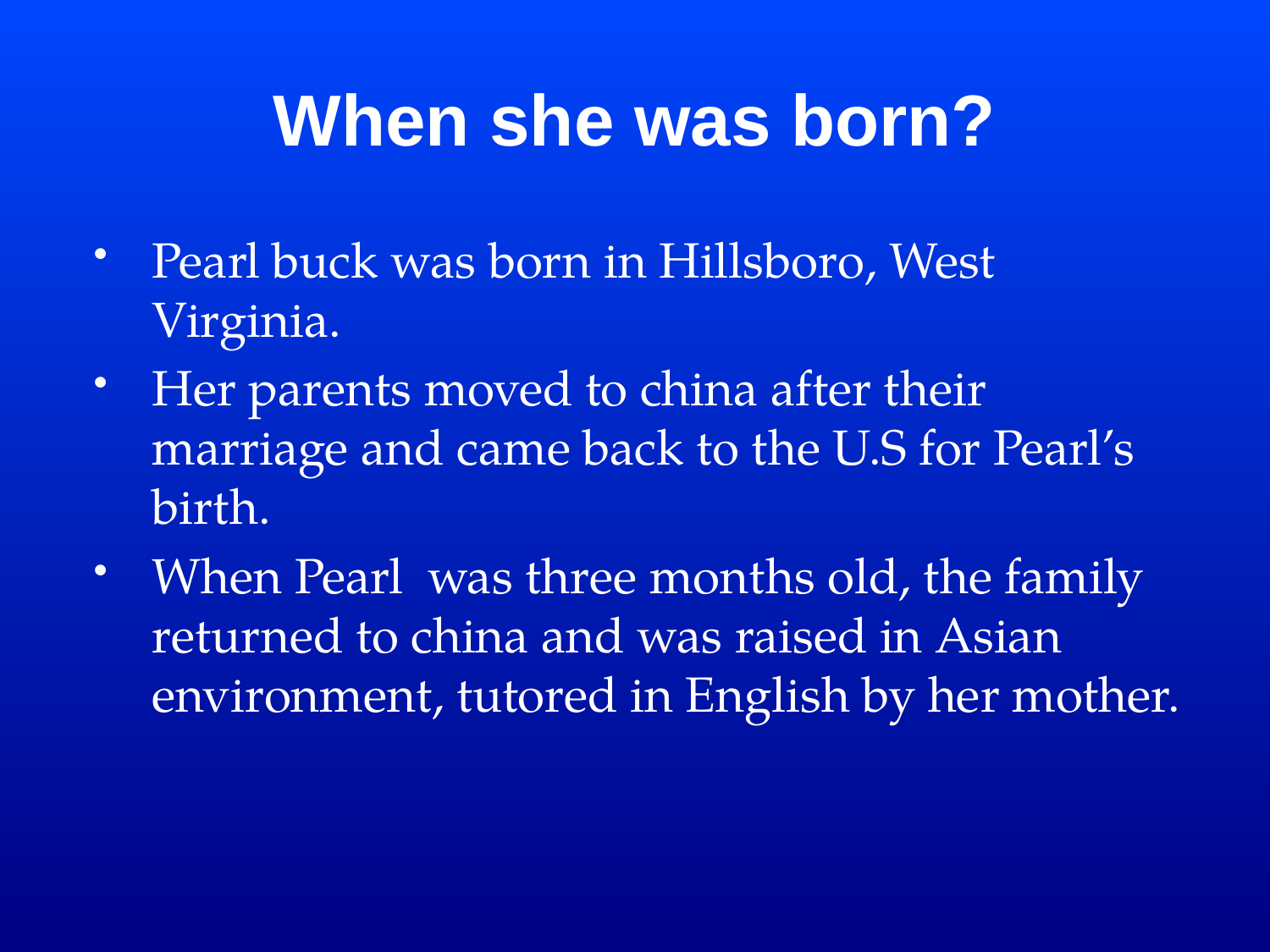

# When she was born?
Pearl buck was born in Hillsboro, West Virginia.
Her parents moved to china after their marriage and came back to the U.S for Pearl’s birth.
When Pearl  was three months old, the family returned to china and was raised in Asian environment, tutored in English by her mother.